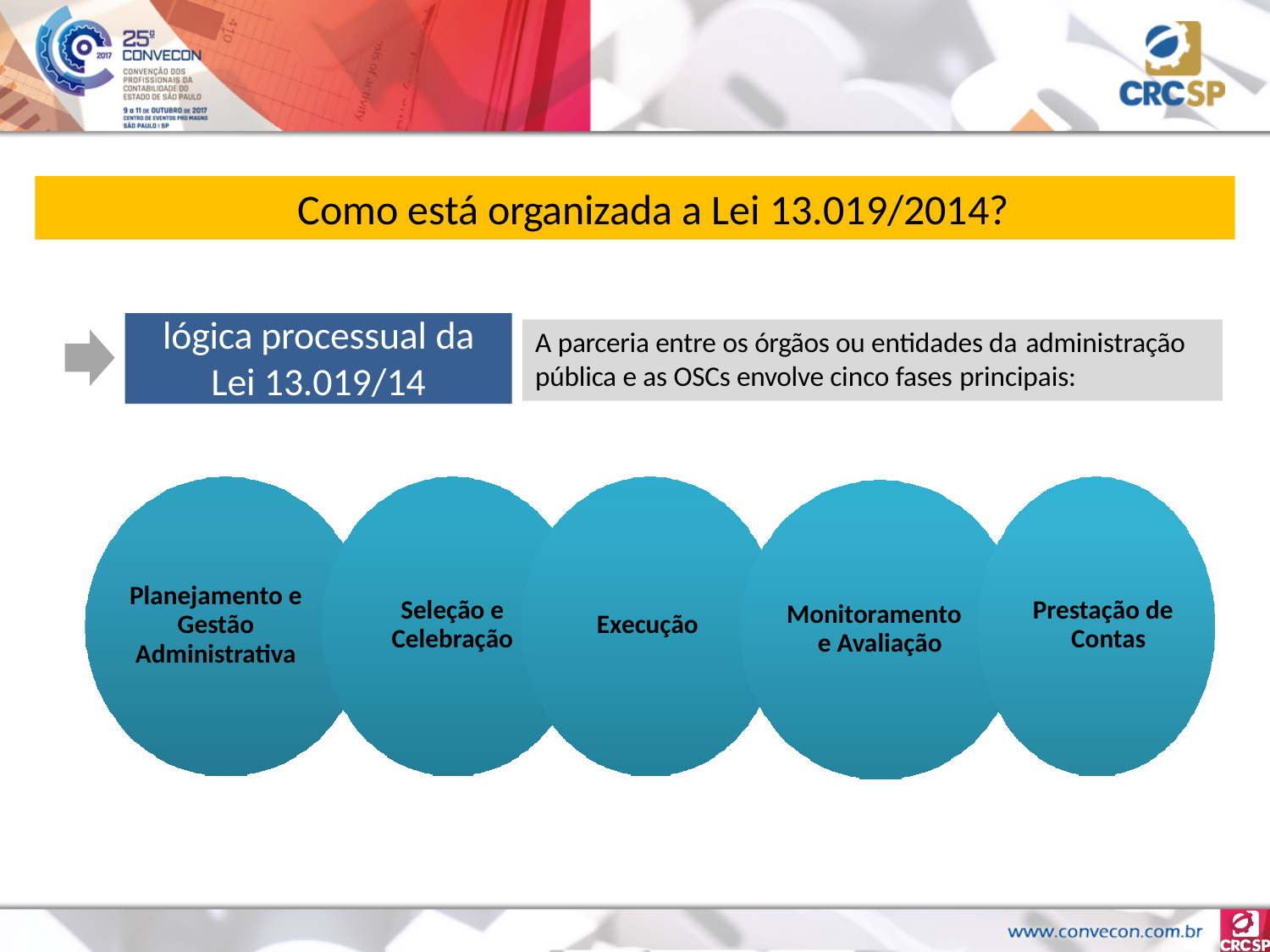

Como está organizada a Lei 13.019/2014?
lógica processual da
Lei 13.019/14

A parceria entre os órgãos ou entidades da administração
pública e as OSCs envolve cinco fases principais:

Planejamento e  Gestão  Administrativa
Seleção e  Celebração
Prestação de  Contas
Monitoramento  e Avaliação
Execução